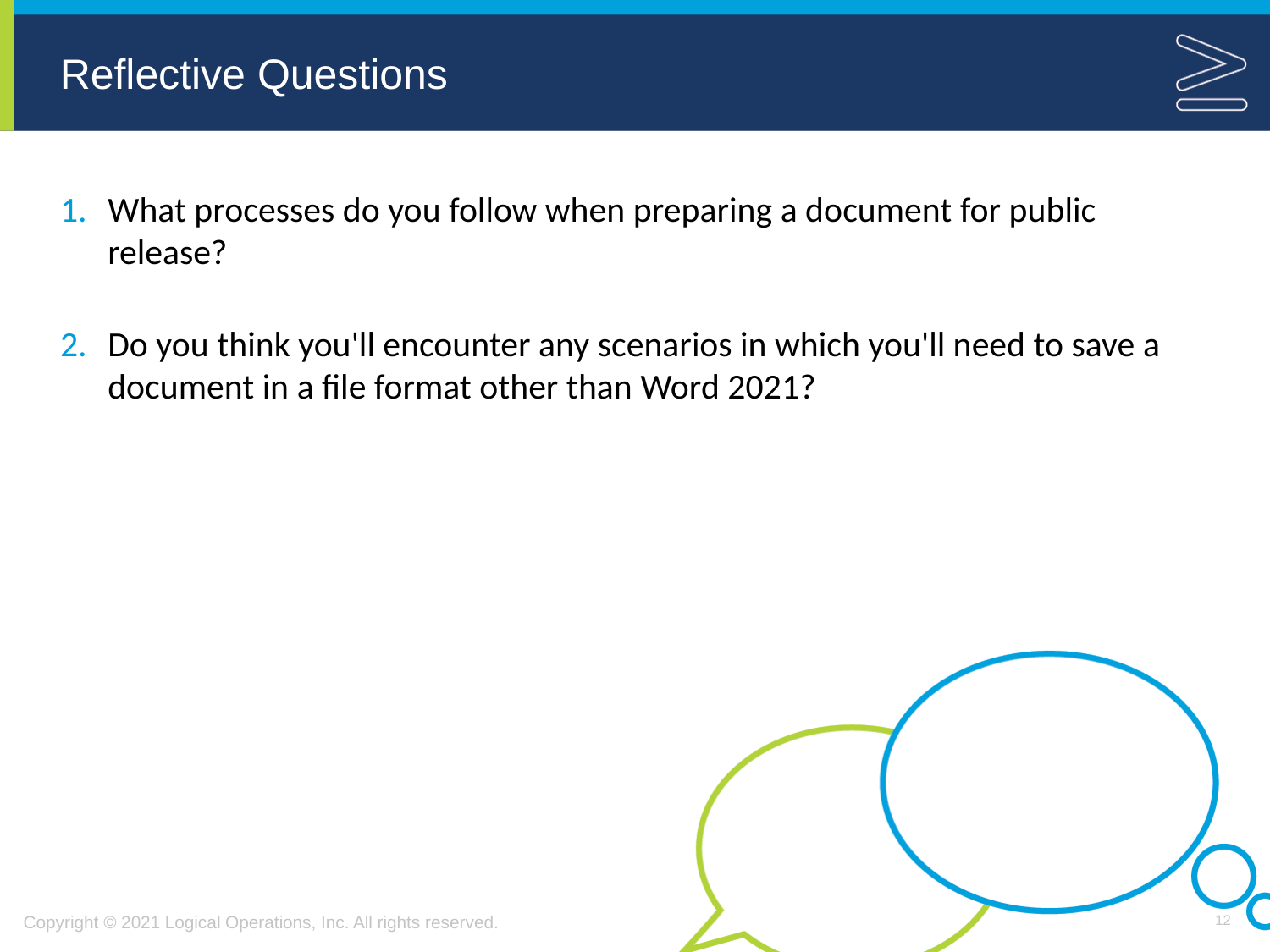

What processes do you follow when preparing a document for public release?
Do you think you'll encounter any scenarios in which you'll need to save a document in a file format other than Word 2021?
12